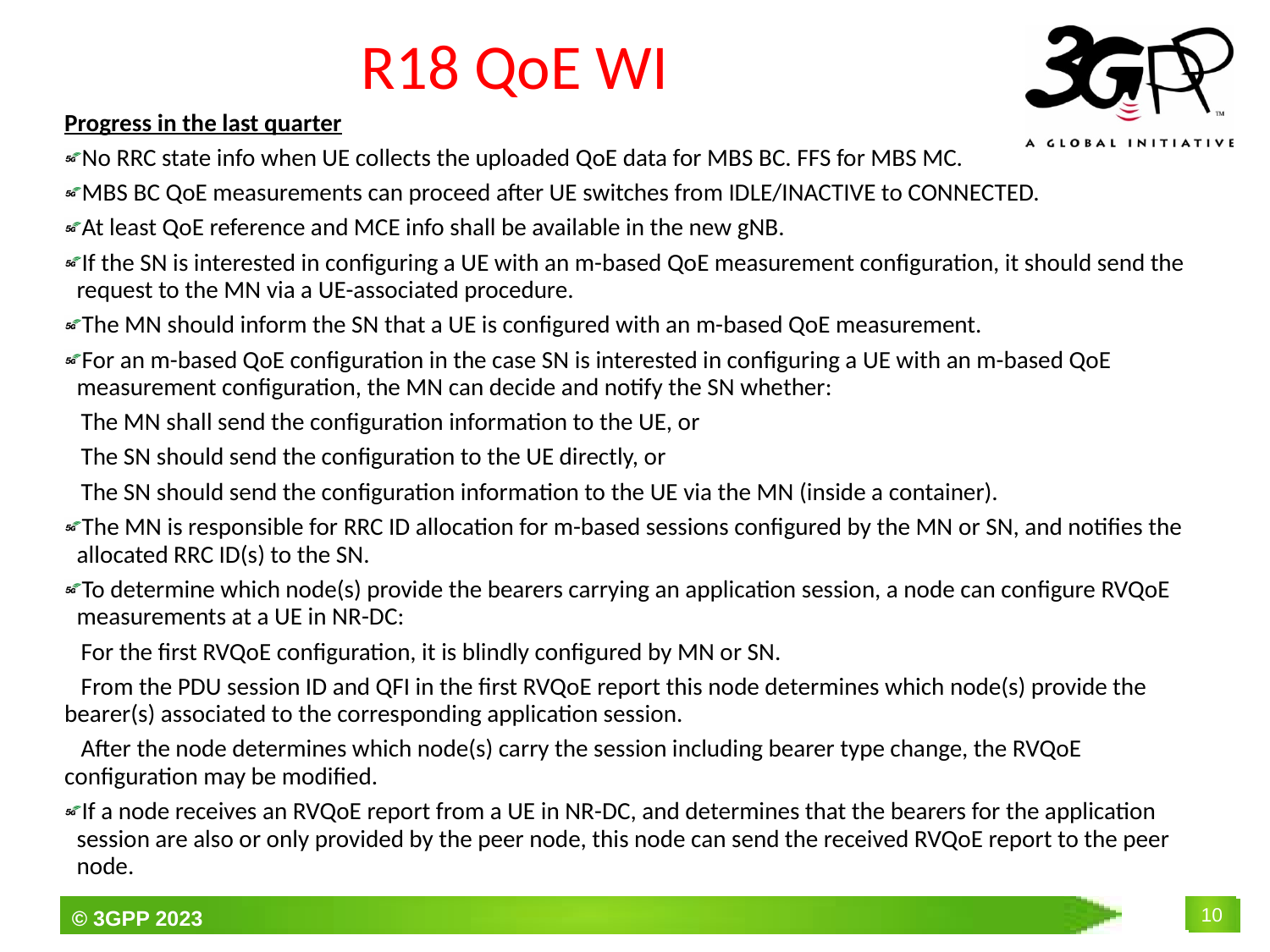

# R18 QoE WI
Progress in the last quarter
No RRC state info when UE collects the uploaded QoE data for MBS BC. FFS for MBS MC.
MBS BC QoE measurements can proceed after UE switches from IDLE/INACTIVE to CONNECTED.
At least QoE reference and MCE info shall be available in the new gNB.
If the SN is interested in configuring a UE with an m-based QoE measurement configuration, it should send the request to the MN via a UE-associated procedure.
The MN should inform the SN that a UE is configured with an m-based QoE measurement.
For an m-based QoE configuration in the case SN is interested in configuring a UE with an m-based QoE measurement configuration, the MN can decide and notify the SN whether:
   The MN shall send the configuration information to the UE, or
   The SN should send the configuration to the UE directly, or
   The SN should send the configuration information to the UE via the MN (inside a container).
The MN is responsible for RRC ID allocation for m-based sessions configured by the MN or SN, and notifies the allocated RRC ID(s) to the SN.
To determine which node(s) provide the bearers carrying an application session, a node can configure RVQoE measurements at a UE in NR-DC:
   For the first RVQoE configuration, it is blindly configured by MN or SN.
   From the PDU session ID and QFI in the first RVQoE report this node determines which node(s) provide the    bearer(s) associated to the corresponding application session.
   After the node determines which node(s) carry the session including bearer type change, the RVQoE configuration may be modified.
If a node receives an RVQoE report from a UE in NR-DC, and determines that the bearers for the application session are also or only provided by the peer node, this node can send the received RVQoE report to the peer node.

10